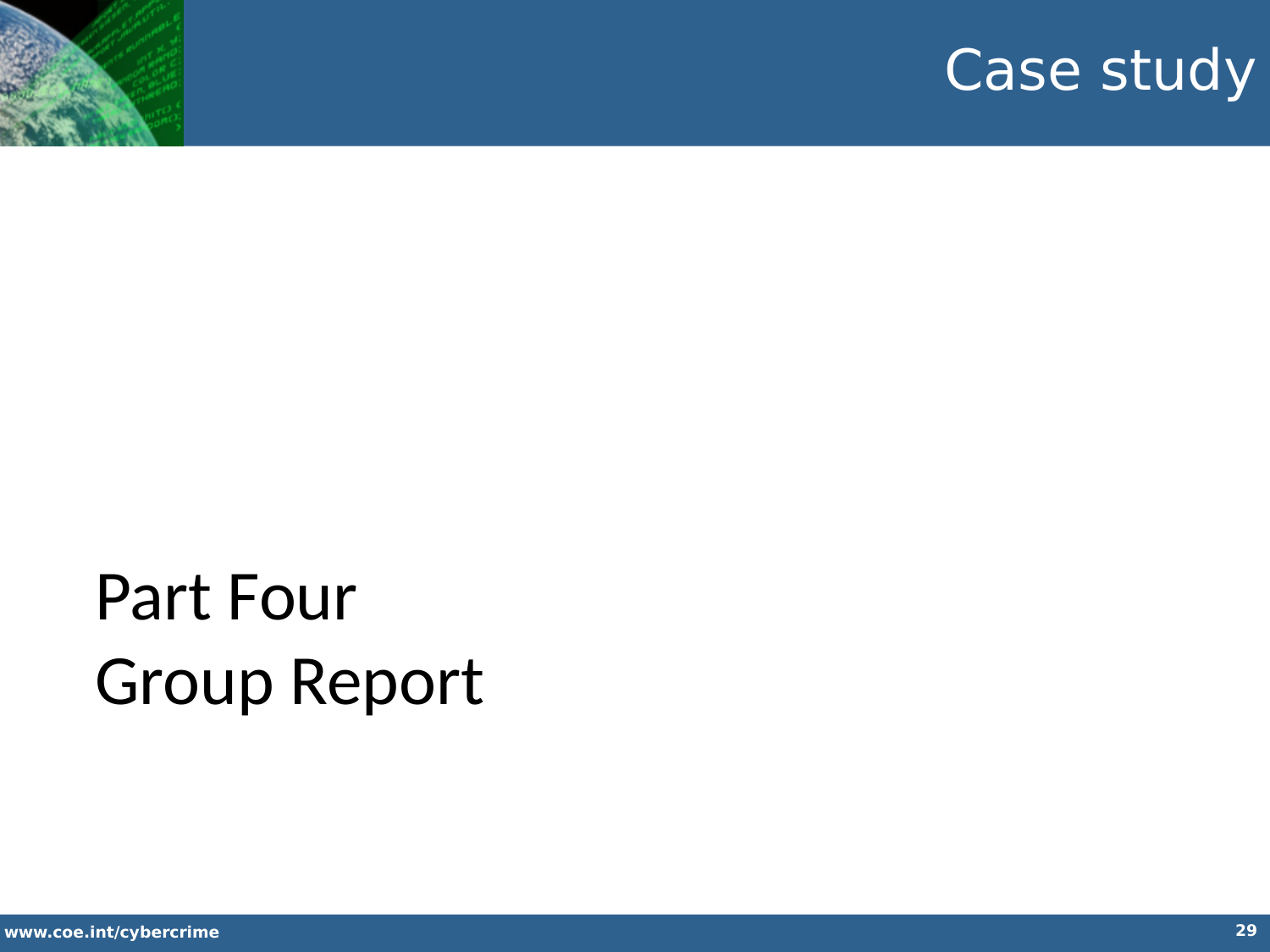

Case study
Part Four
Group Report
29